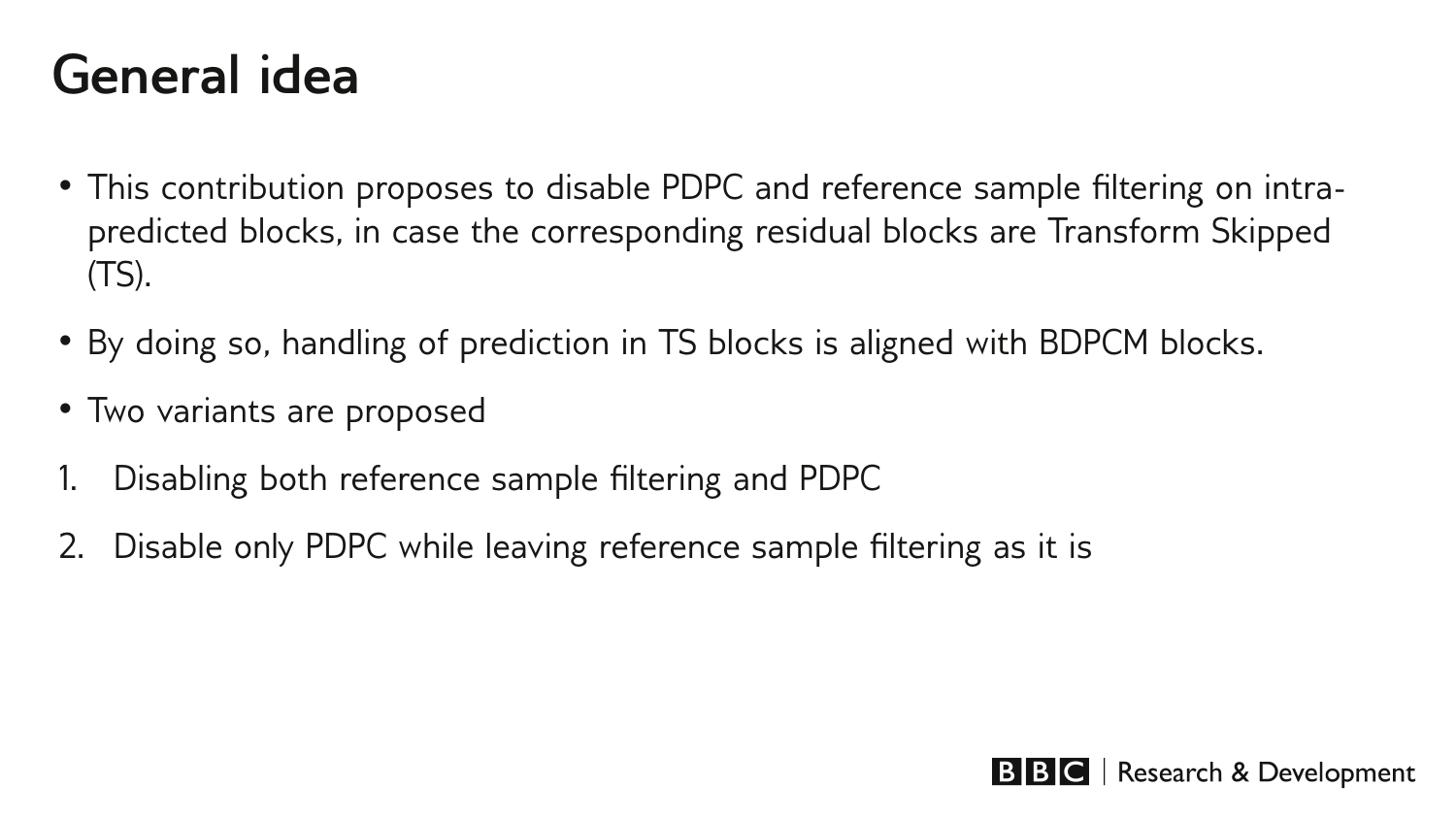

General idea
This contribution proposes to disable PDPC and reference sample filtering on intra-predicted blocks, in case the corresponding residual blocks are Transform Skipped (TS).
By doing so, handling of prediction in TS blocks is aligned with BDPCM blocks.
Two variants are proposed
Disabling both reference sample filtering and PDPC
Disable only PDPC while leaving reference sample filtering as it is
1.